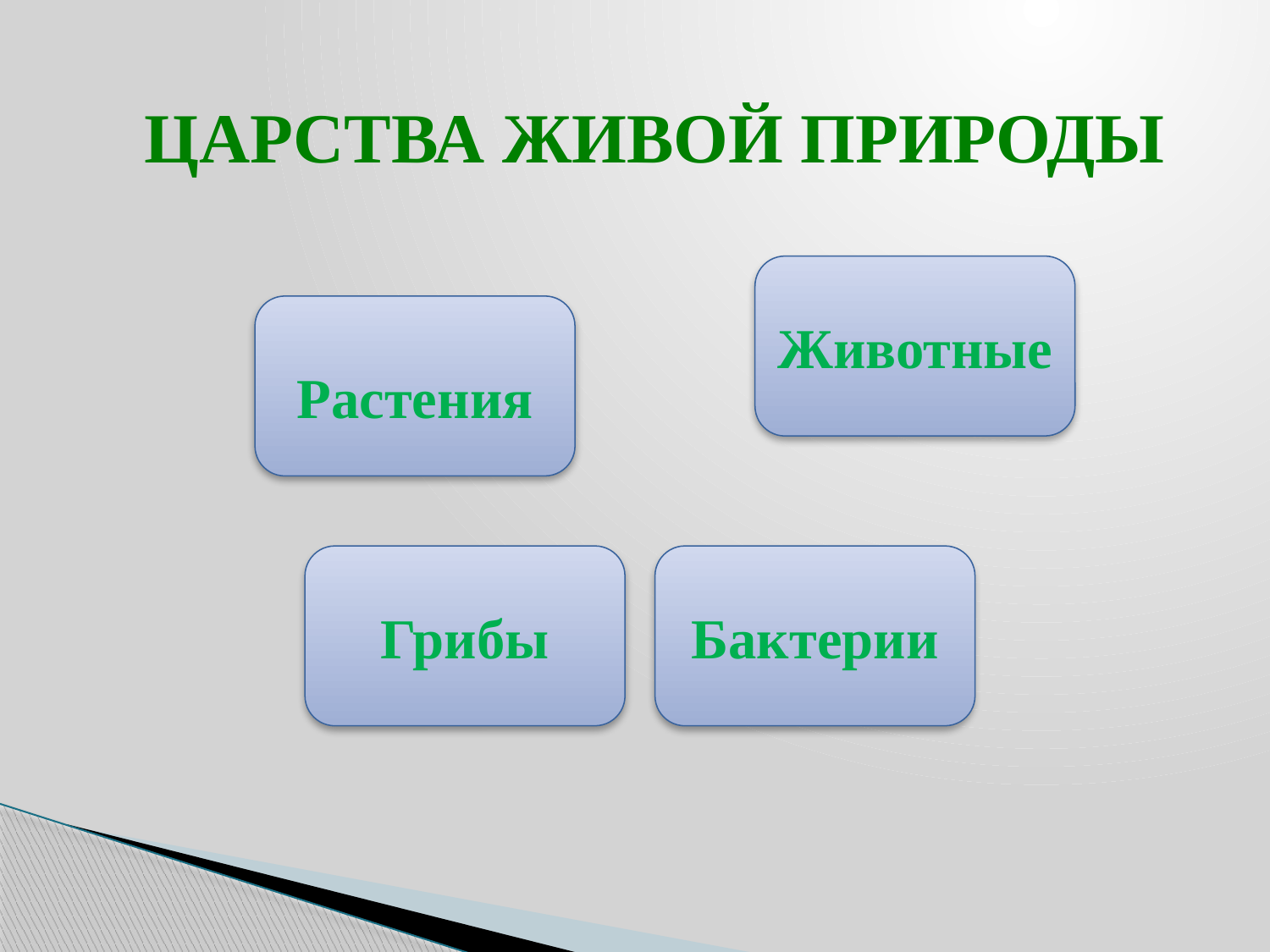

ЦАРСТВА ЖИВОЙ ПРИРОДЫ

Животные
Растения

Грибы
Бактерии